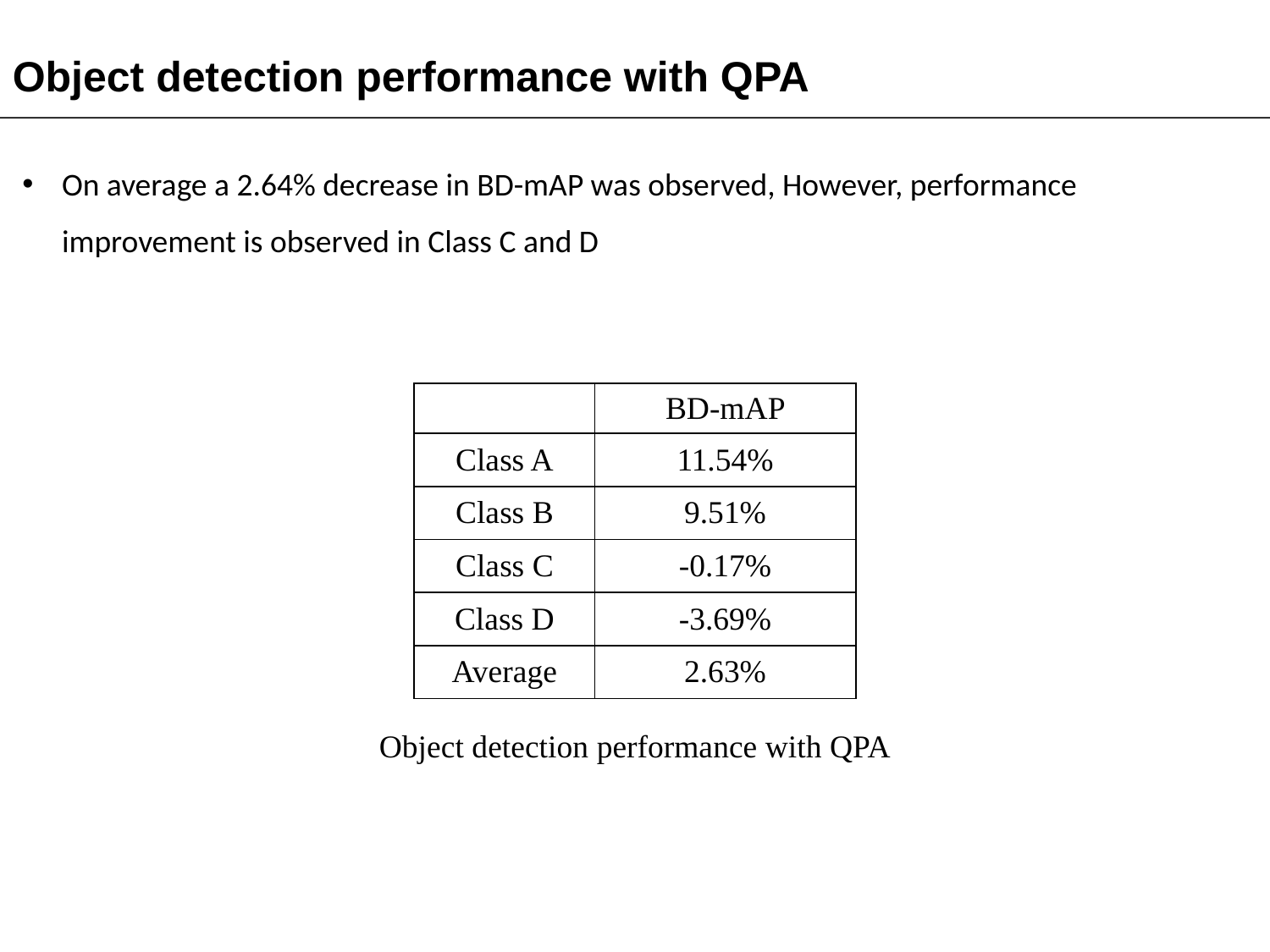

Object detection performance with QPA

On average a 2.64% decrease in BD-mAP was observed, However, performance improvement is observed in Class C and D
|  | BD-mAP |
| --- | --- |
| Class A | 11.54% |
| Class B | 9.51% |
| Class C | -0.17% |
| Class D | -3.69% |
| Average | 2.63% |
Object detection performance with QPA